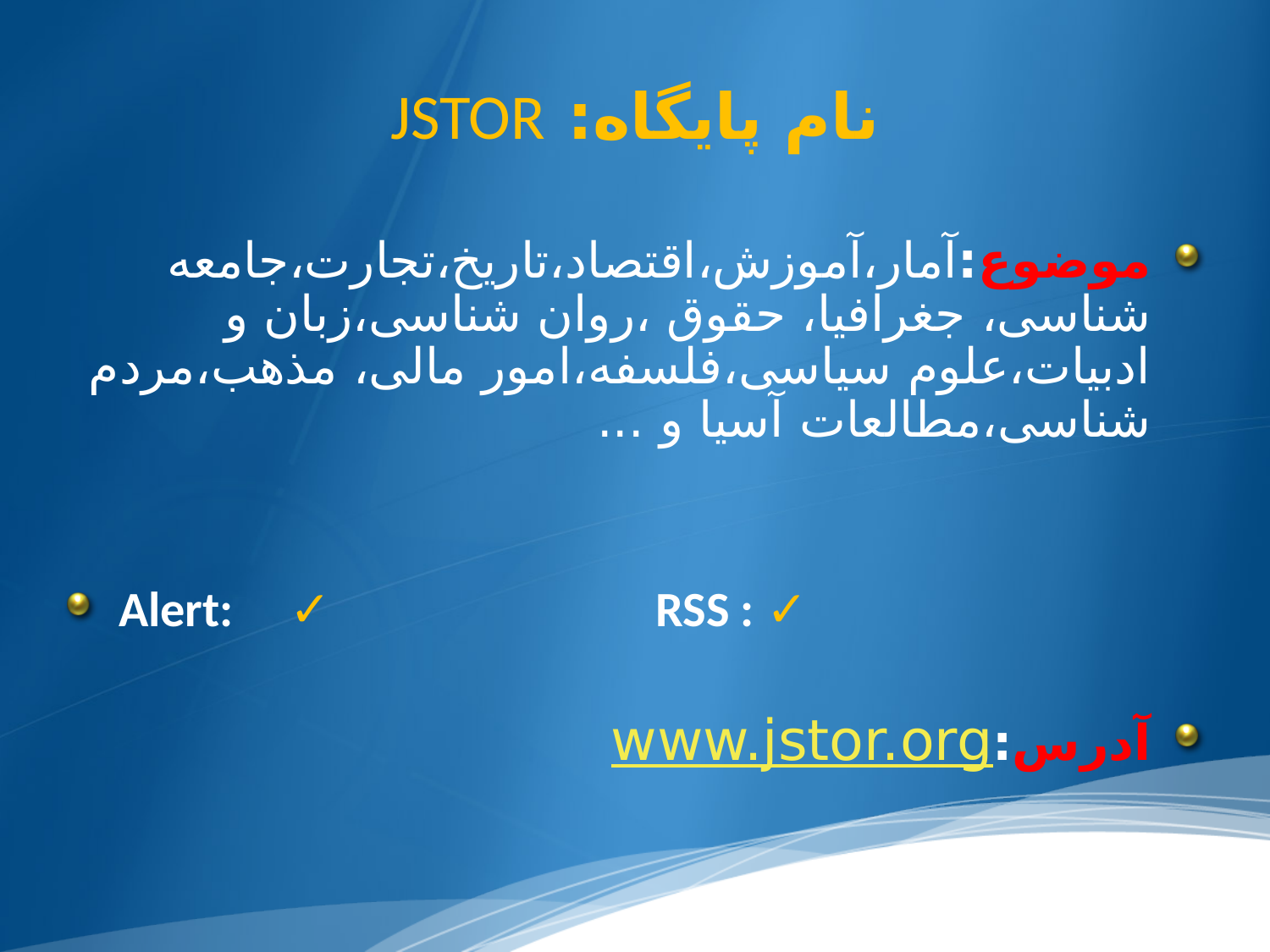

نام پایگاه: JSTOR

موضوع:آمار،آموزش،اقتصاد،تاریخ،تجارت،جامعه شناسی، جغرافیا، حقوق ،روان شناسی،زبان و ادبیات،علوم سیاسی،فلسفه،امور مالی، مذهب،مردم شناسی،مطالعات آسیا و ...

Alert:     ✓                             RSS : ✓

آدرس:www.jstor.org